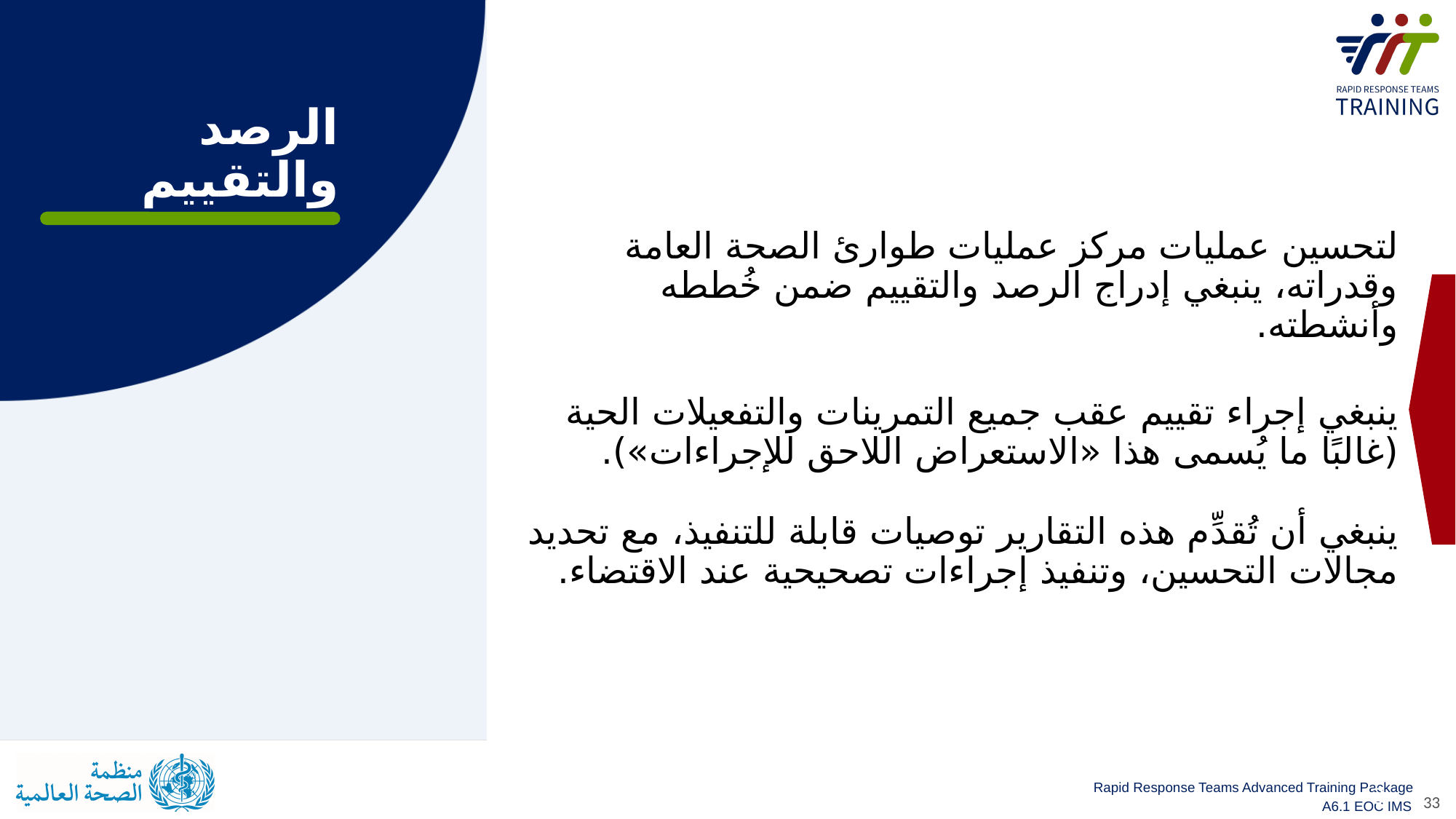

# الرصد والتقييم
لتحسين عمليات مركز عمليات طوارئ الصحة العامة وقدراته، ينبغي إدراج الرصد والتقييم ضمن خُططه وأنشطته.

ينبغي إجراء تقييم عقب جميع التمرينات والتفعيلات الحية (غالبًا ما يُسمى هذا «الاستعراض اللاحق للإجراءات»).
ينبغي أن تُقدِّم هذه التقارير توصيات قابلة للتنفيذ، مع تحديد مجالات التحسين، وتنفيذ إجراءات تصحيحية عند الاقتضاء.

33